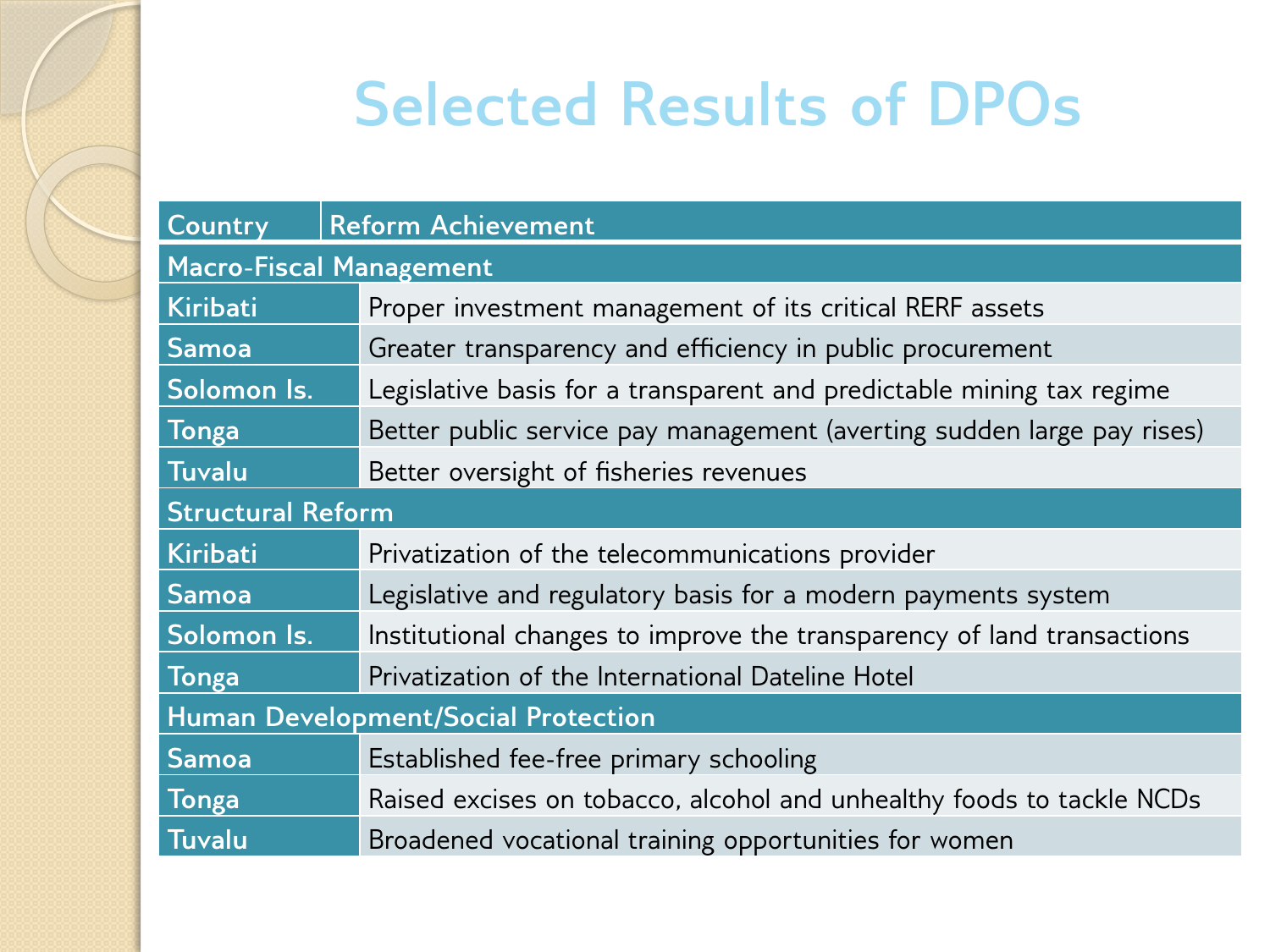

# Selected Results of DPOs
| Country | Reform Achievement |  |
| --- | --- | --- |
| Macro-Fiscal Management |  |  |
| Kiribati |  | Proper investment management of its critical RERF assets |
| Samoa |  | Greater transparency and efficiency in public procurement |
| Solomon Is. |  | Legislative basis for a transparent and predictable mining tax regime |
| Tonga |  | Better public service pay management (averting sudden large pay rises) |
| Tuvalu |  | Better oversight of fisheries revenues |
| Structural Reform |  |  |
| Kiribati |  | Privatization of the telecommunications provider |
| Samoa |  | Legislative and regulatory basis for a modern payments system |
| Solomon Is. |  | Institutional changes to improve the transparency of land transactions |
| Tonga |  | Privatization of the International Dateline Hotel |
| Human Development/Social Protection |  |  |
| Samoa |  | Established fee-free primary schooling |
| Tonga |  | Raised excises on tobacco, alcohol and unhealthy foods to tackle NCDs |
| Tuvalu |  | Broadened vocational training opportunities for women |